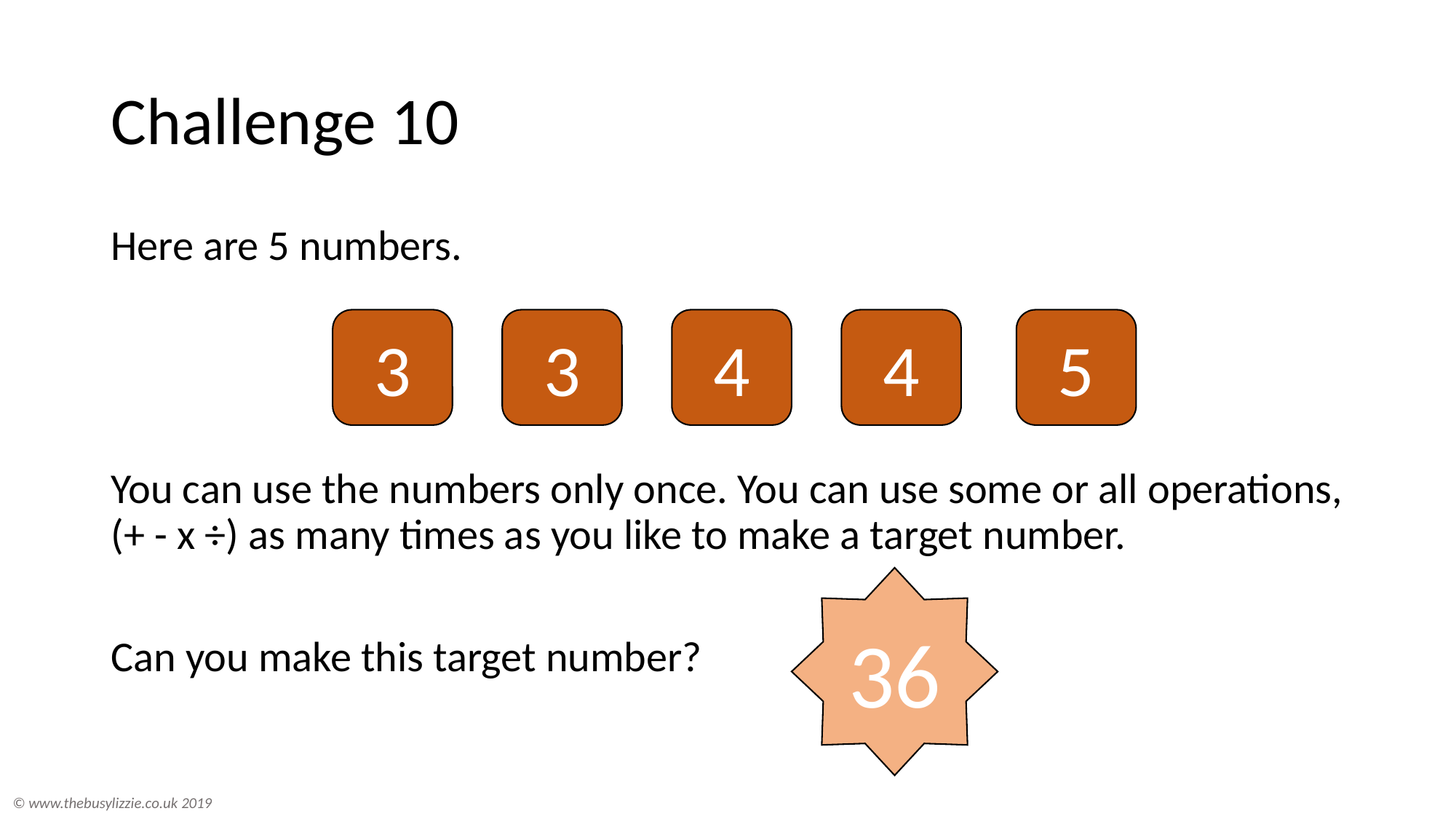

# Challenge 10
Here are 5 numbers.

You can use the numbers only once. You can use some or all operations, (+ - x ÷) as many times as you like to make a target number.

Can you make this target number?
4
5
3
3
4
36
© www.thebusylizzie.co.uk 2019